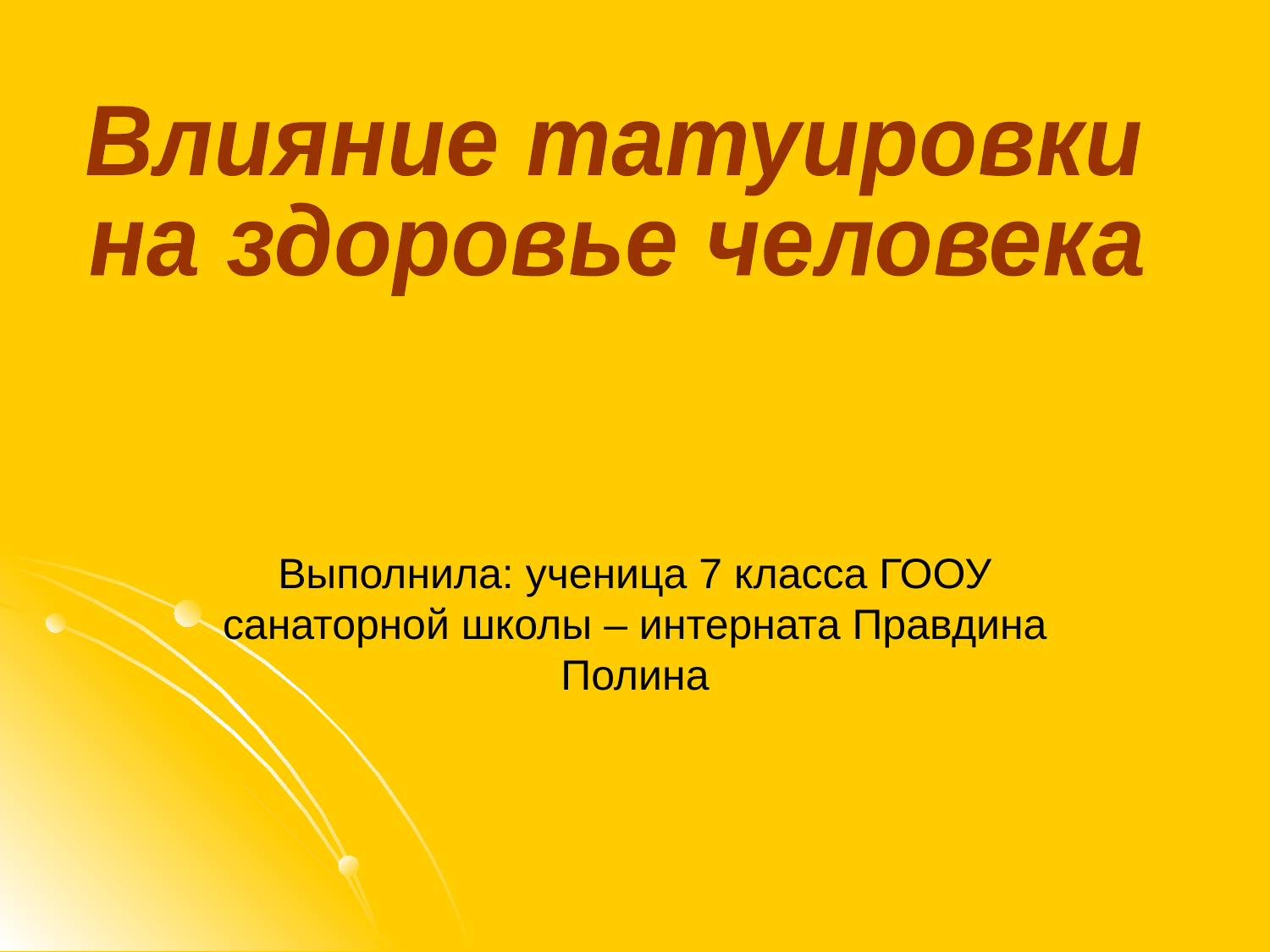

Влияние татуировки
на здоровье человека
Выполнила: ученица 7 класса ГООУ санаторной школы – интерната Правдина Полина